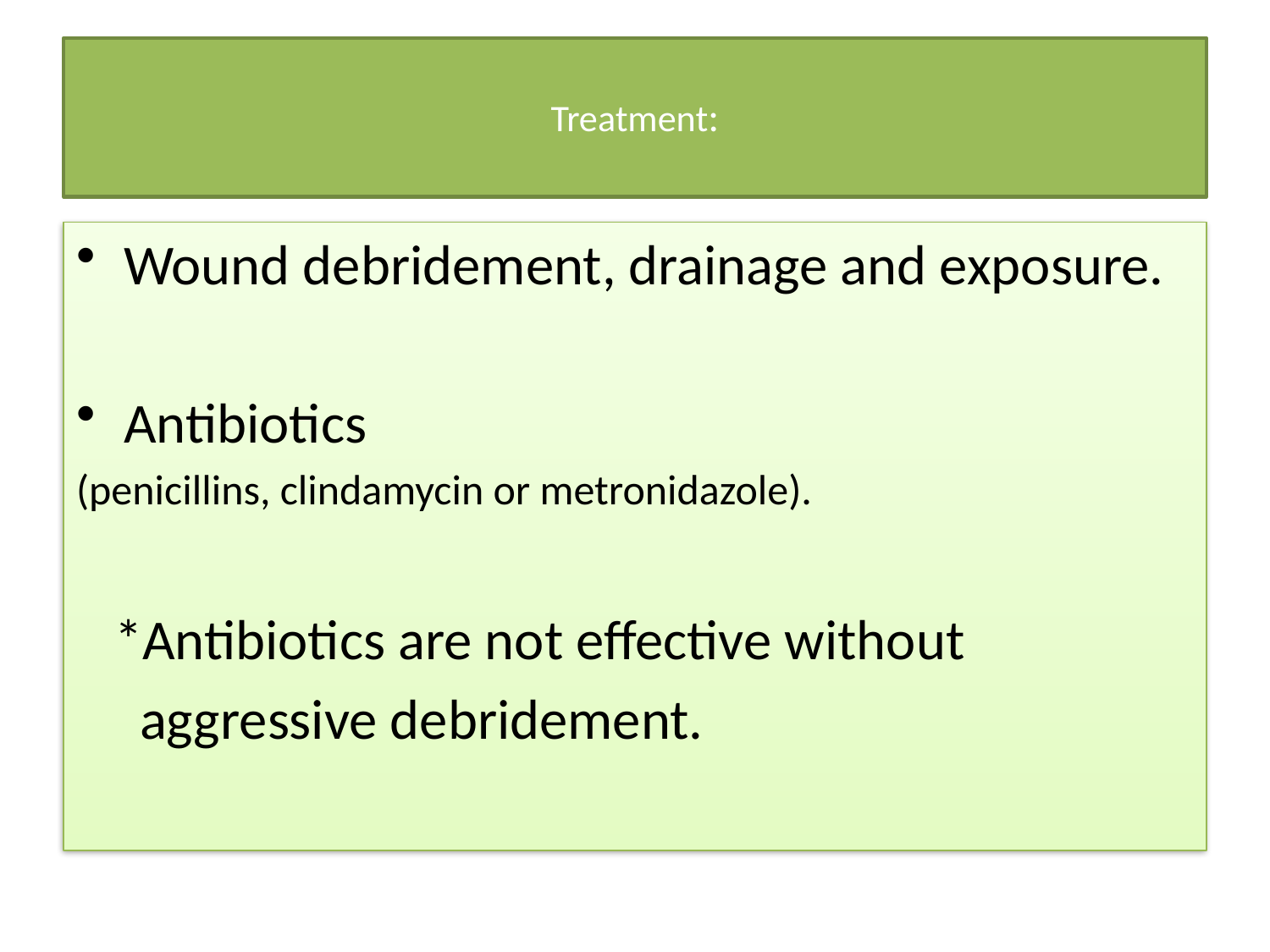

# Treatment:
Wound debridement, drainage and exposure.

Antibiotics
(penicillins, clindamycin or metronidazole).

   *Antibiotics are not effective without
     aggressive debridement.